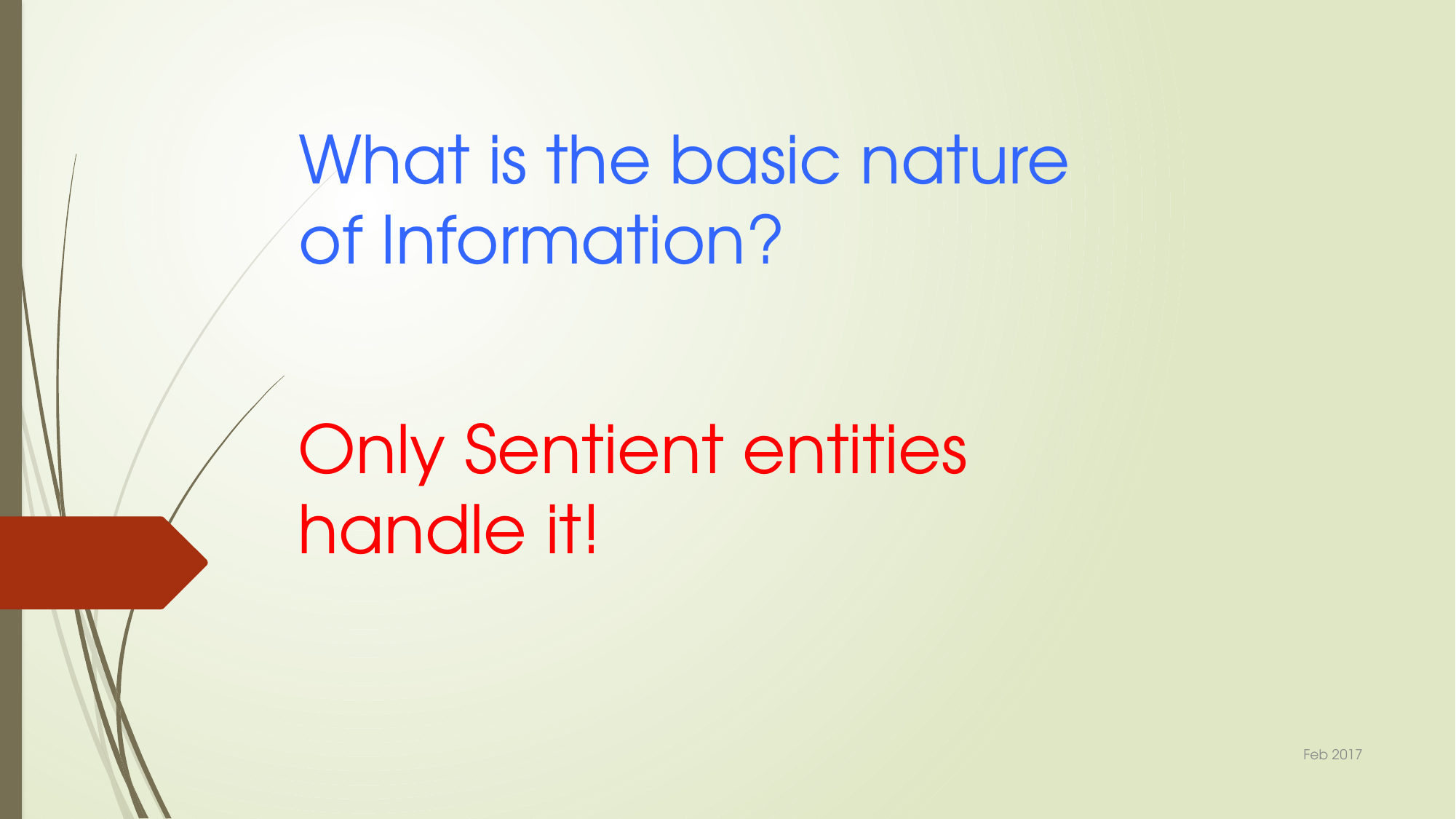

# What is the basic nature of Information?
Only Sentient entities
handle it!
Feb 2017